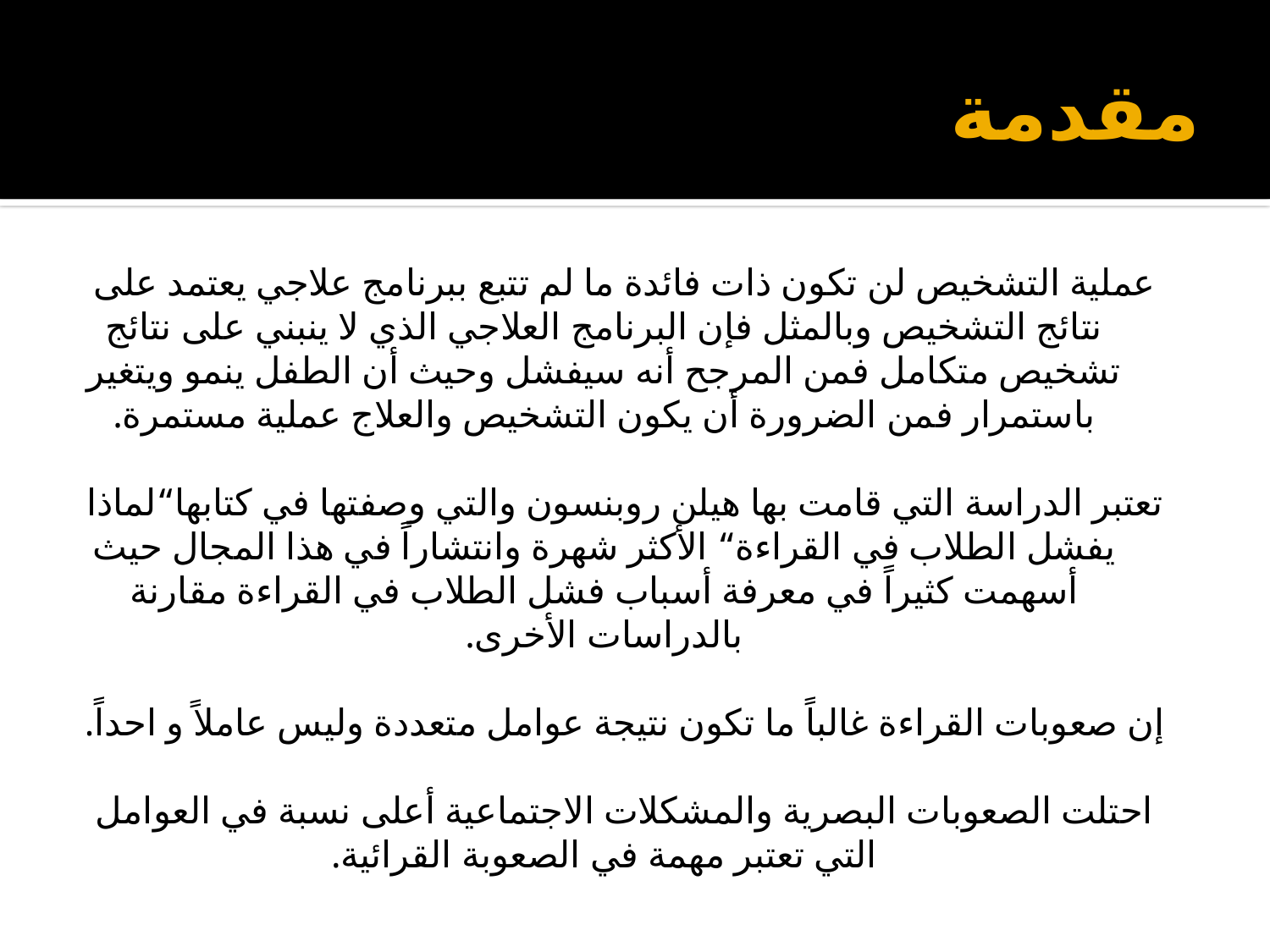

# مقدمة
عملية التشخيص لن تكون ذات فائدة ما لم تتبع ببرنامج علاجي يعتمد على نتائج التشخيص وبالمثل فإن البرنامج العلاجي الذي لا ينبني على نتائج تشخيص متكامل فمن المرجح أنه سيفشل وحيث أن الطفل ينمو ويتغير باستمرار فمن الضرورة أن يكون التشخيص والعلاج عملية مستمرة.

تعتبر الدراسة التي قامت بها هيلن روبنسون والتي وصفتها في كتابها“لماذا يفشل الطلاب في القراءة“ الأكثر شهرة وانتشاراً في هذا المجال حيث أسهمت كثيراً في معرفة أسباب فشل الطلاب في القراءة مقارنة بالدراسات الأخرى.

إن صعوبات القراءة غالباً ما تكون نتيجة عوامل متعددة وليس عاملاً و احداً.

احتلت الصعوبات البصرية والمشكلات الاجتماعية أعلى نسبة في العوامل التي تعتبر مهمة في الصعوبة القرائية.